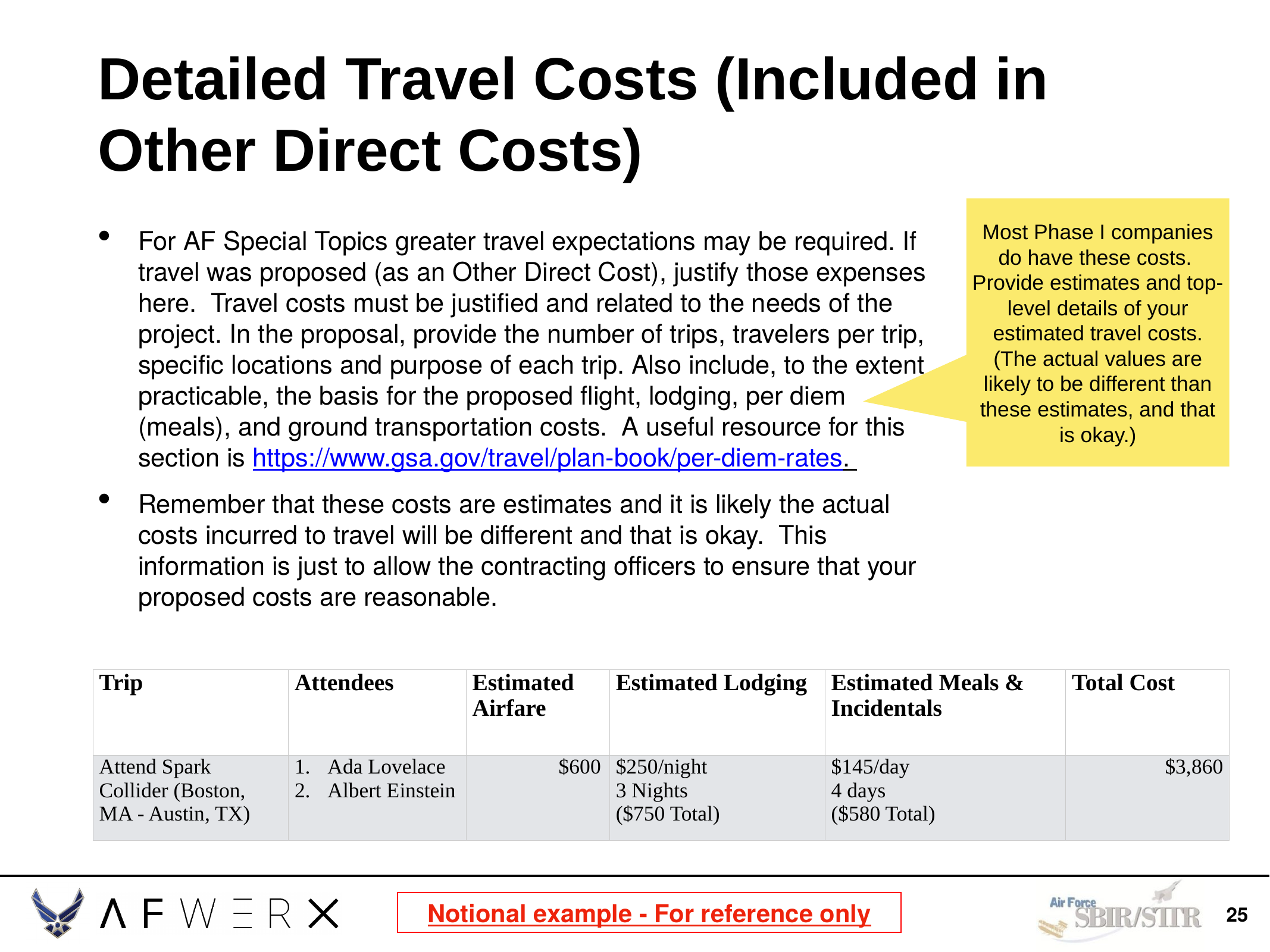

# Detailed Travel Costs (Included in Other Direct Costs)
Most Phase I companies do have these costs.  Provide estimates and top-level details of your estimated travel costs. (The actual values are likely to be different than these estimates, and that is okay.)
For AF Special Topics greater travel expectations may be required. If travel was proposed (as an Other Direct Cost), justify those expenses here.  Travel costs must be justified and related to the needs of the project. In the proposal, provide the number of trips, travelers per trip, specific locations and purpose of each trip. Also include, to the extent practicable, the basis for the proposed flight, lodging, per diem (meals), and ground transportation costs.  A useful resource for this section is https://www.gsa.gov/travel/plan-book/per-diem-rates.
Remember that these costs are estimates and it is likely the actual costs incurred to travel will be different and that is okay.  This information is just to allow the contracting officers to ensure that your proposed costs are reasonable.
| Trip | Attendees | Estimated Airfare | Estimated Lodging | Estimated Meals & Incidentals | Total Cost |
| --- | --- | --- | --- | --- | --- |
| Attend Spark Collider (Boston, MA - Austin, TX) | Ada Lovelace Albert Einstein | $600 | $250/night 3 Nights ($750 Total) | $145/day 4 days ($580 Total) | $3,860 |